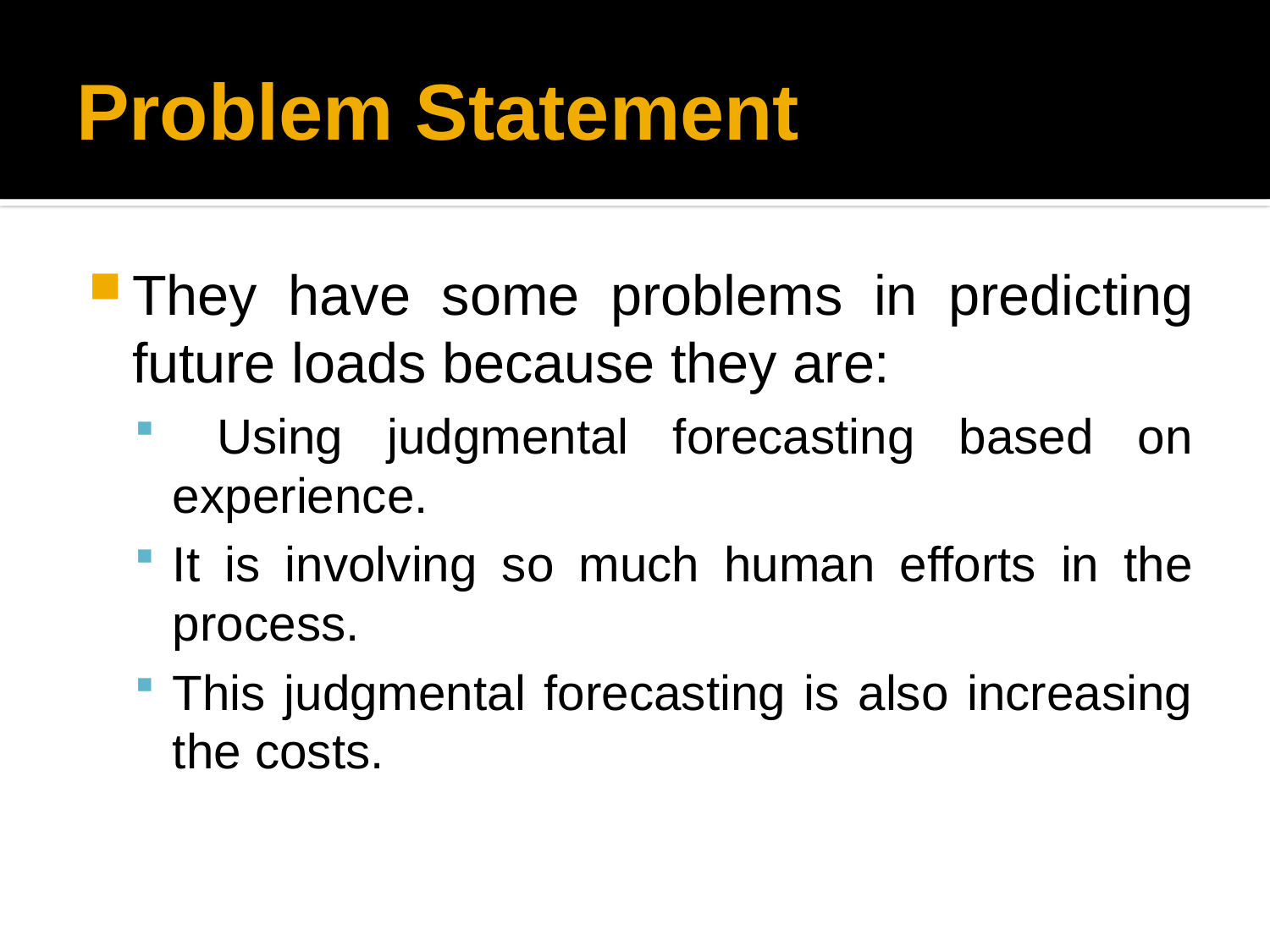

# Problem Statement
They have some problems in predicting future loads because they are:
 Using judgmental forecasting based on experience.
It is involving so much human efforts in the process.
This judgmental forecasting is also increasing the costs.